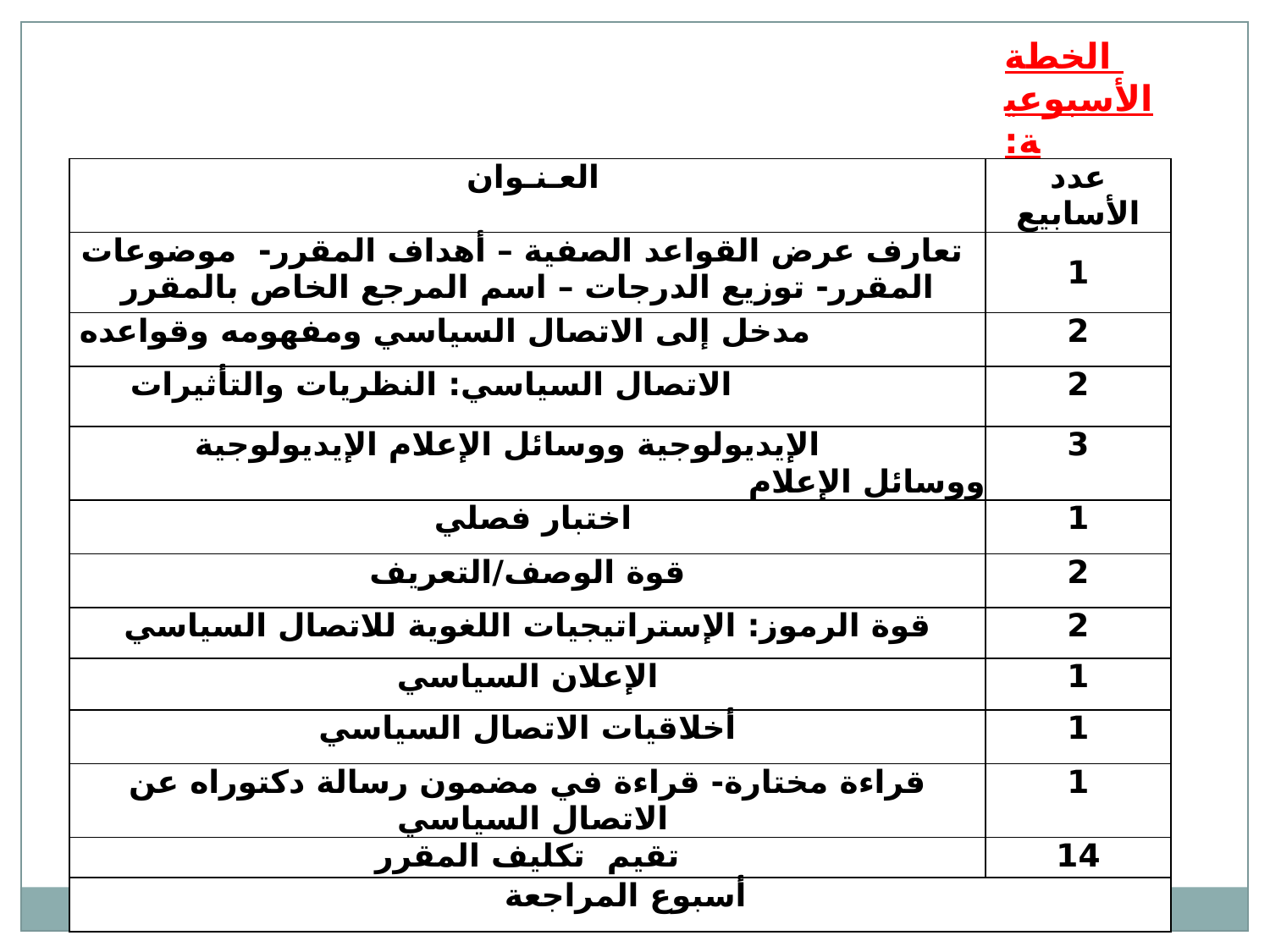

الخطة الأسبوعية:

| العـنـوان | عدد الأسابيع |
| --- | --- |
| تعارف عرض القواعد الصفية – أهداف المقرر- موضوعات المقرر- توزيع الدرجات – اسم المرجع الخاص بالمقرر | 1 |
| مدخل إلى الاتصال السياسي ومفهومه وقواعده | 2 |
| الاتصال السياسي: النظريات والتأثيرات | 2 |
| الإيديولوجية ووسائل الإعلام الإيديولوجية ووسائل الإعلام | 3 |
| اختبار فصلي | 1 |
| قوة الوصف/التعريف | 2 |
| قوة الرموز: الإستراتيجيات اللغوية للاتصال السياسي | 2 |
| الإعلان السياسي | 1 |
| أخلاقيات الاتصال السياسي | 1 |
| قراءة مختارة- قراءة في مضمون رسالة دكتوراه عن الاتصال السياسي | 1 |
| تقيم تكليف المقرر | 14 |
| أسبوع المراجعة |  |